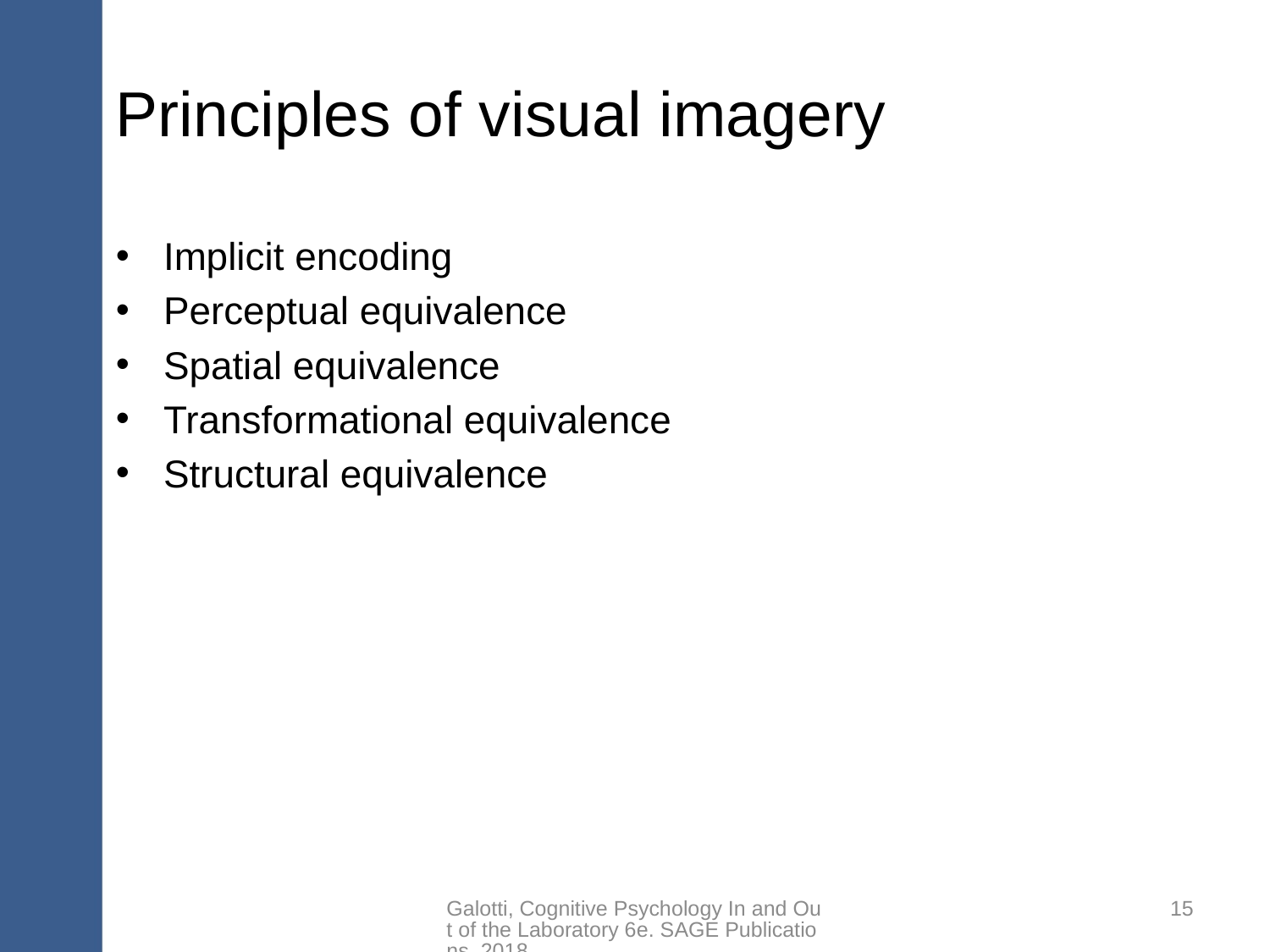

# Principles of visual imagery
Implicit encoding
Perceptual equivalence
Spatial equivalence
Transformational equivalence
Structural equivalence
Galotti, Cognitive Psychology In and Out of the Laboratory 6e. SAGE Publications, 2018.
15